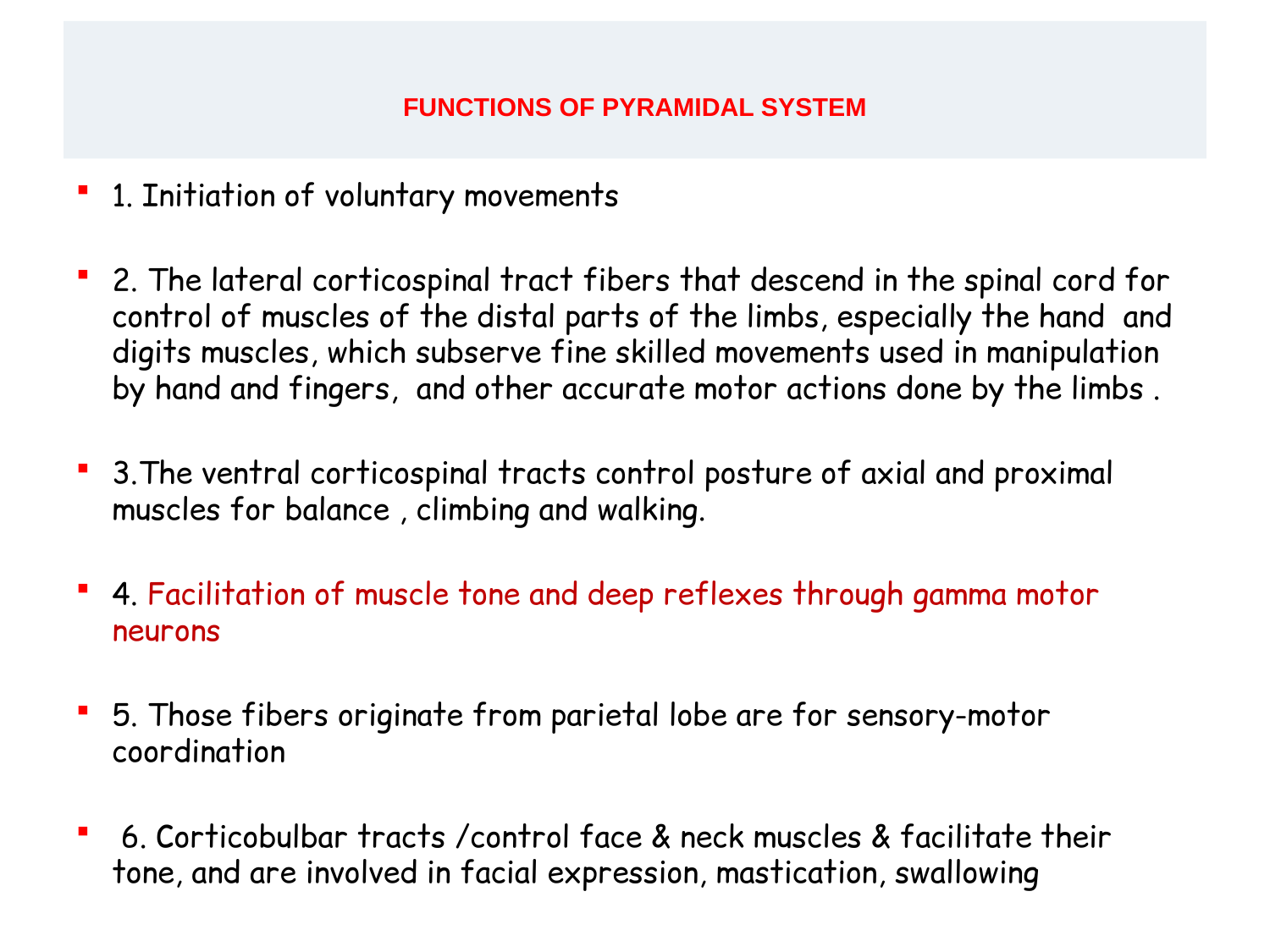

# FUNCTIONS OF PYRAMIDAL SYSTEM
1. Initiation of voluntary movements

2. The lateral corticospinal tract fibers that descend in the spinal cord for control of muscles of the distal parts of the limbs, especially the hand  and digits muscles, which subserve fine skilled movements used in manipulation by hand and fingers,  and other accurate motor actions done by the limbs .

3.The ventral corticospinal tracts control posture of axial and proximal muscles for balance , climbing and walking.

4. Facilitation of muscle tone and deep reflexes through gamma motor neurons

5. Those fibers originate from parietal lobe are for sensory-motor coordination

 6. Corticobulbar tracts /control face & neck muscles & facilitate their tone, and are involved in facial expression, mastication, swallowing